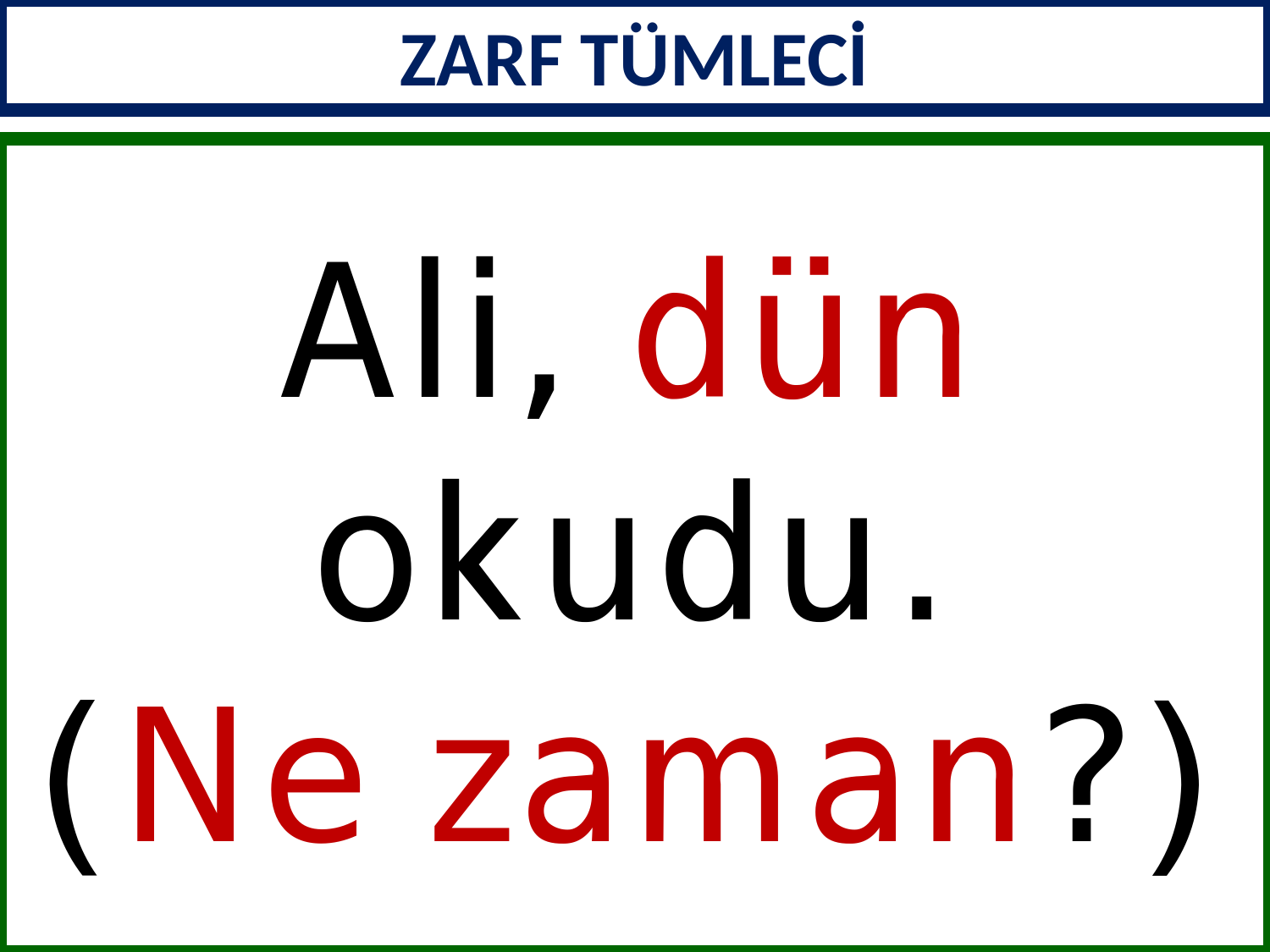

ZARF TÜMLECİ
Ali, dün okudu.
(Ne zaman?)